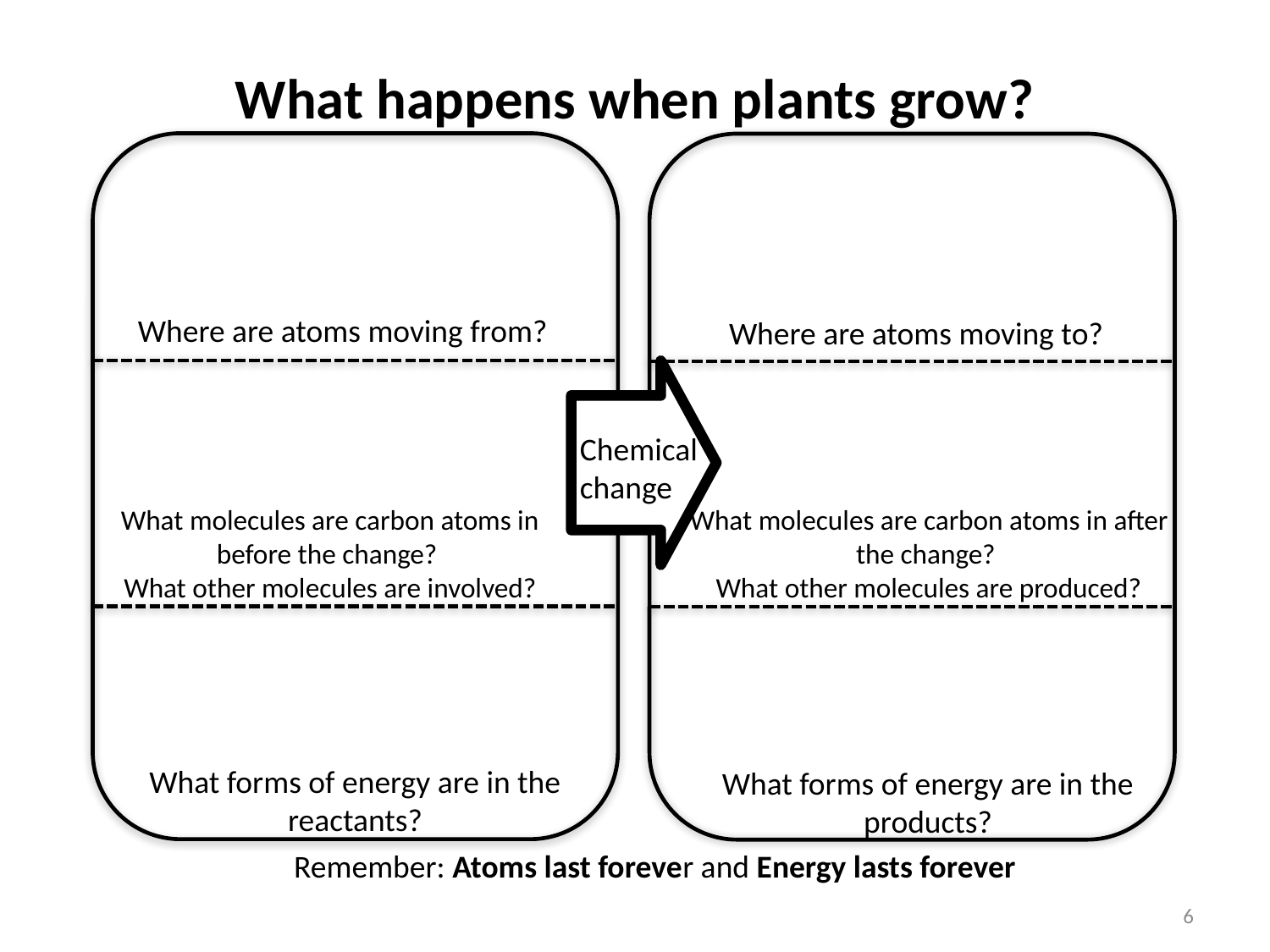

# What happens when plants grow?

Where are atoms moving from?
What molecules are carbon atoms in before the change?
What other molecules are involved?
What forms of energy are in the reactants?

Where are atoms moving to?
What molecules are carbon atoms in after the change?
What other molecules are produced?
What forms of energy are in the products?

Chemical change
Remember: Atoms last forever and Energy lasts forever
6